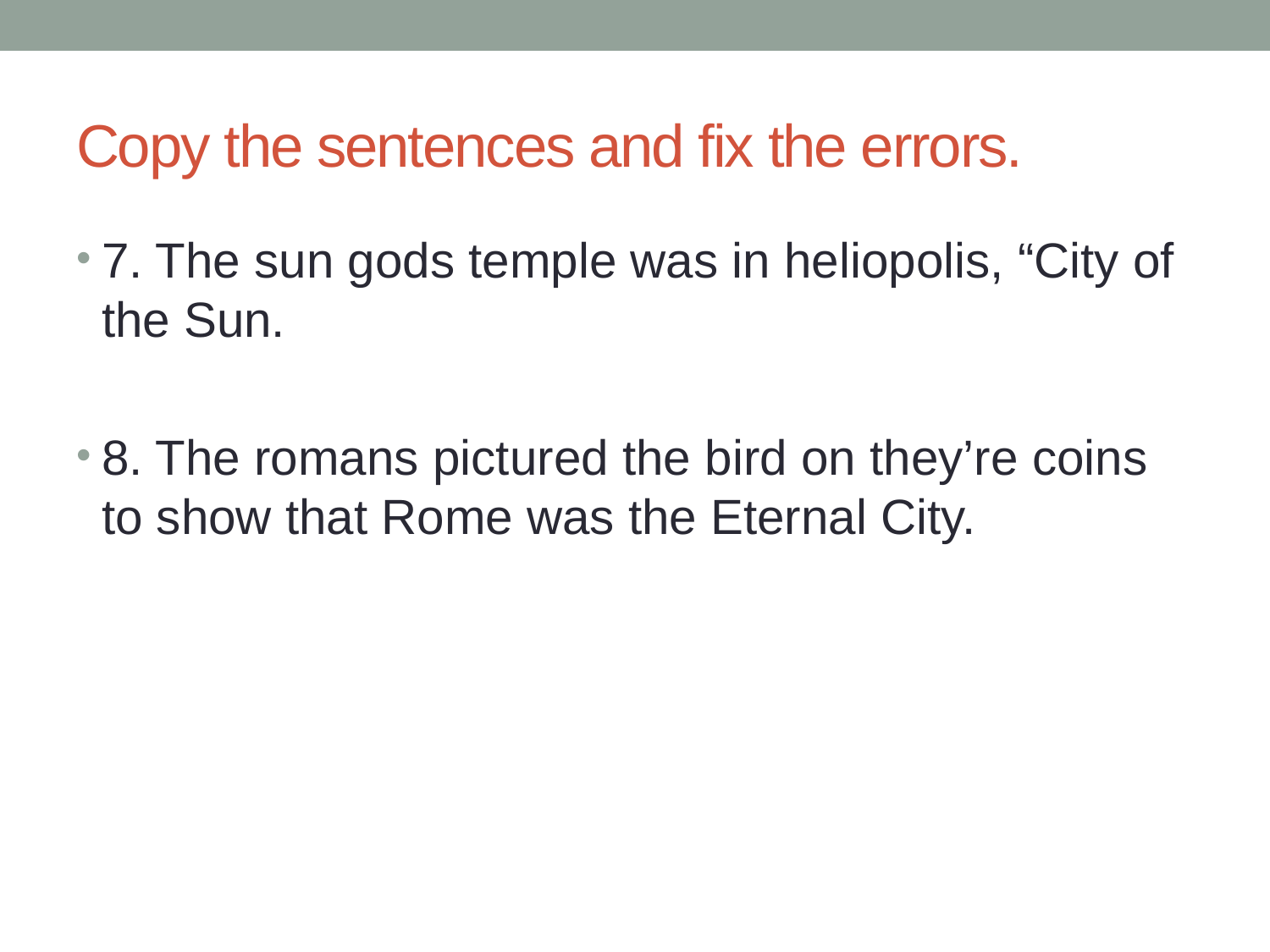

# Copy the sentences and fix the errors.
7. The sun gods temple was in heliopolis, “City of the Sun.

8. The romans pictured the bird on they’re coins to show that Rome was the Eternal City.